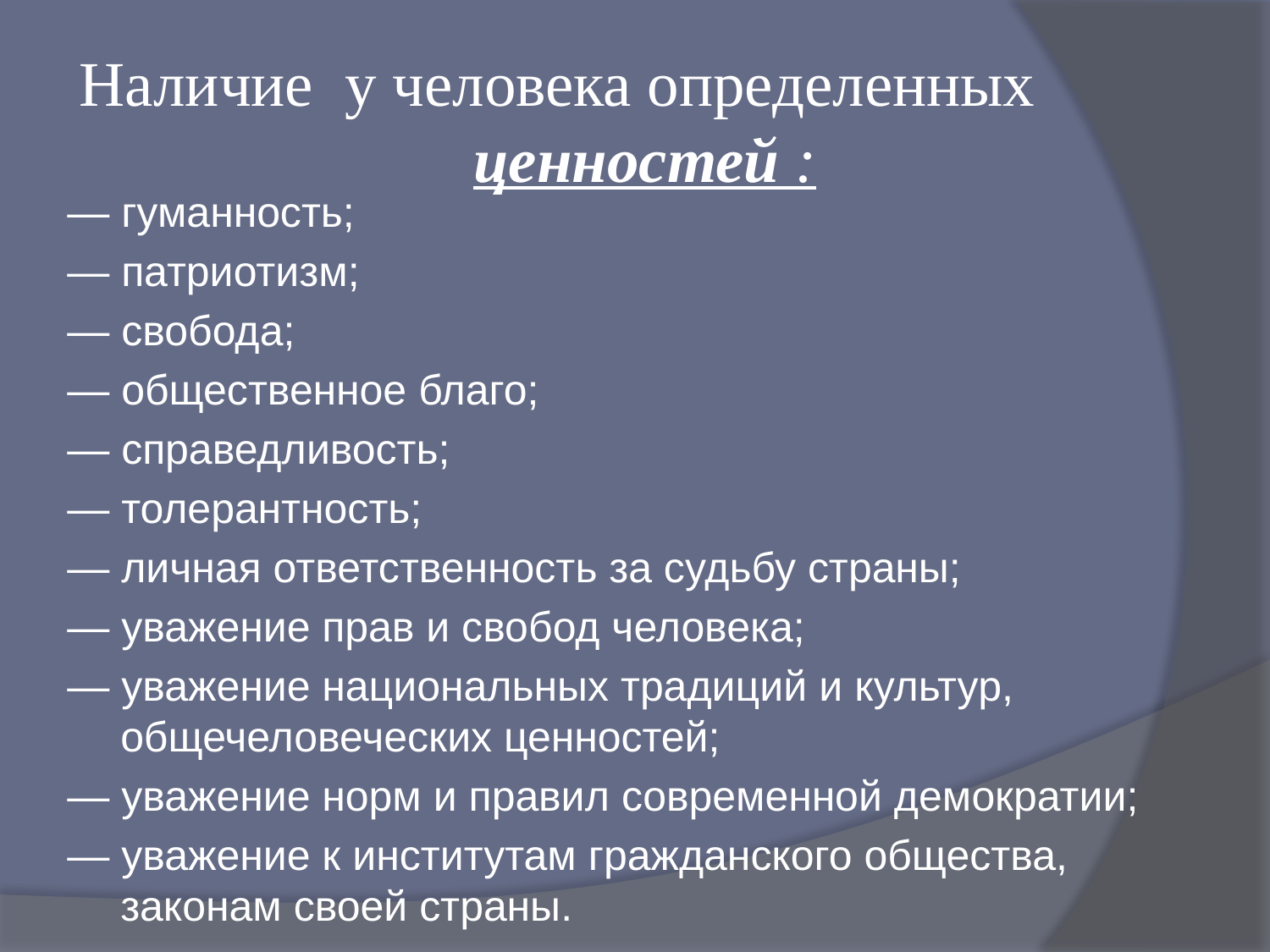

# Наличие  у человека определенных            ценностей :
— гуманность;
— патриотизм;
— свобода;
— общественное благо;
— справедливость;
— толерантность;
— личная ответственность за судьбу страны;
— уважение прав и свобод человека;
— уважение национальных традиций и культур, общечеловеческих ценностей;
— уважение норм и правил современной демократии;
— уважение к институтам гражданского общества, законам своей страны.